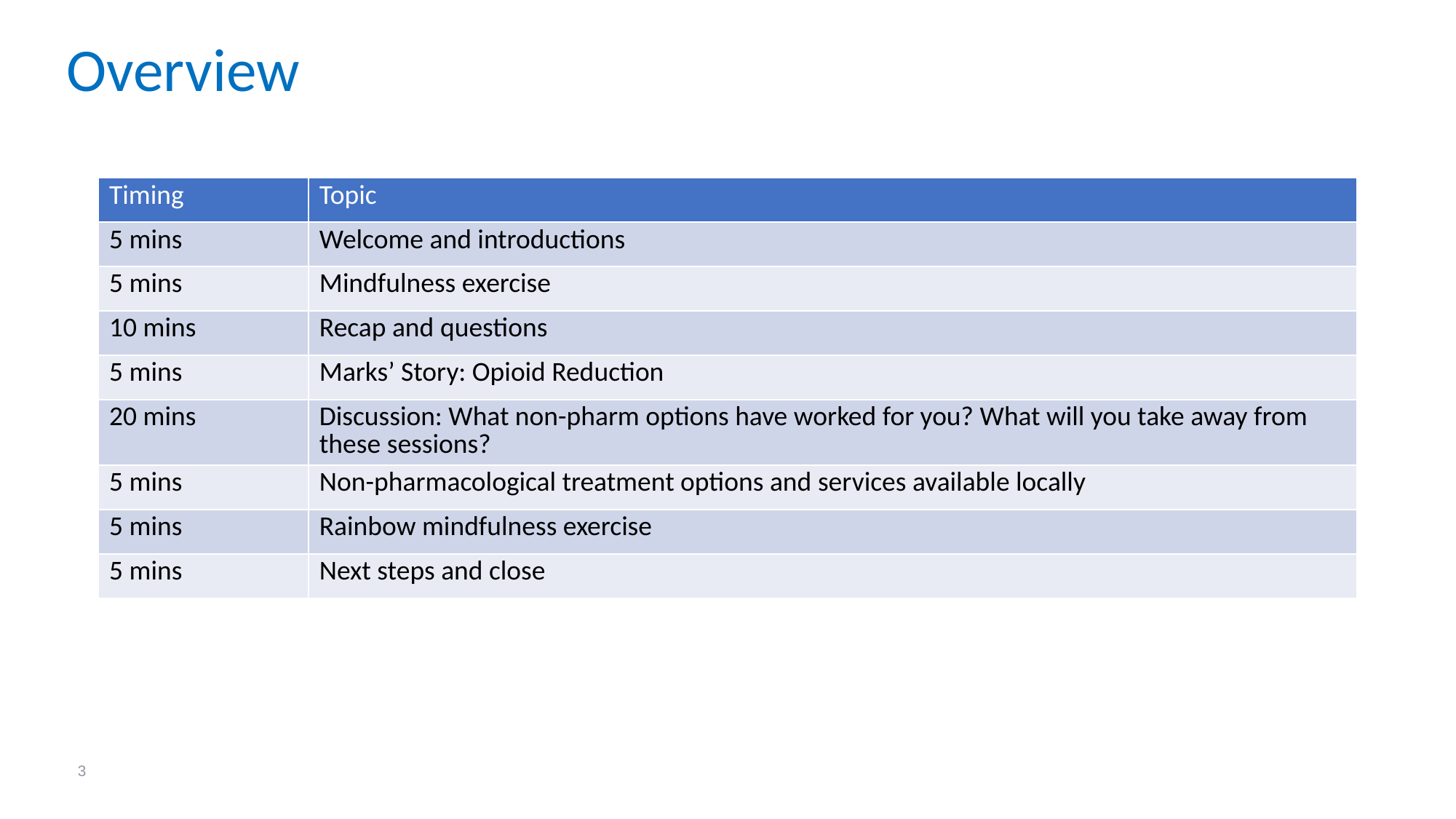

# Overview
| Timing | Topic |
| --- | --- |
| 5 mins | Welcome and introductions |
| 5 mins | Mindfulness exercise |
| 10 mins | Recap and questions |
| 5 mins | Marks’ Story: Opioid Reduction |
| 20 mins | Discussion: What non-pharm options have worked for you? What will you take away from these sessions? |
| 5 mins | Non-pharmacological treatment options and services available locally |
| 5 mins | Rainbow mindfulness exercise |
| 5 mins | Next steps and close |
3